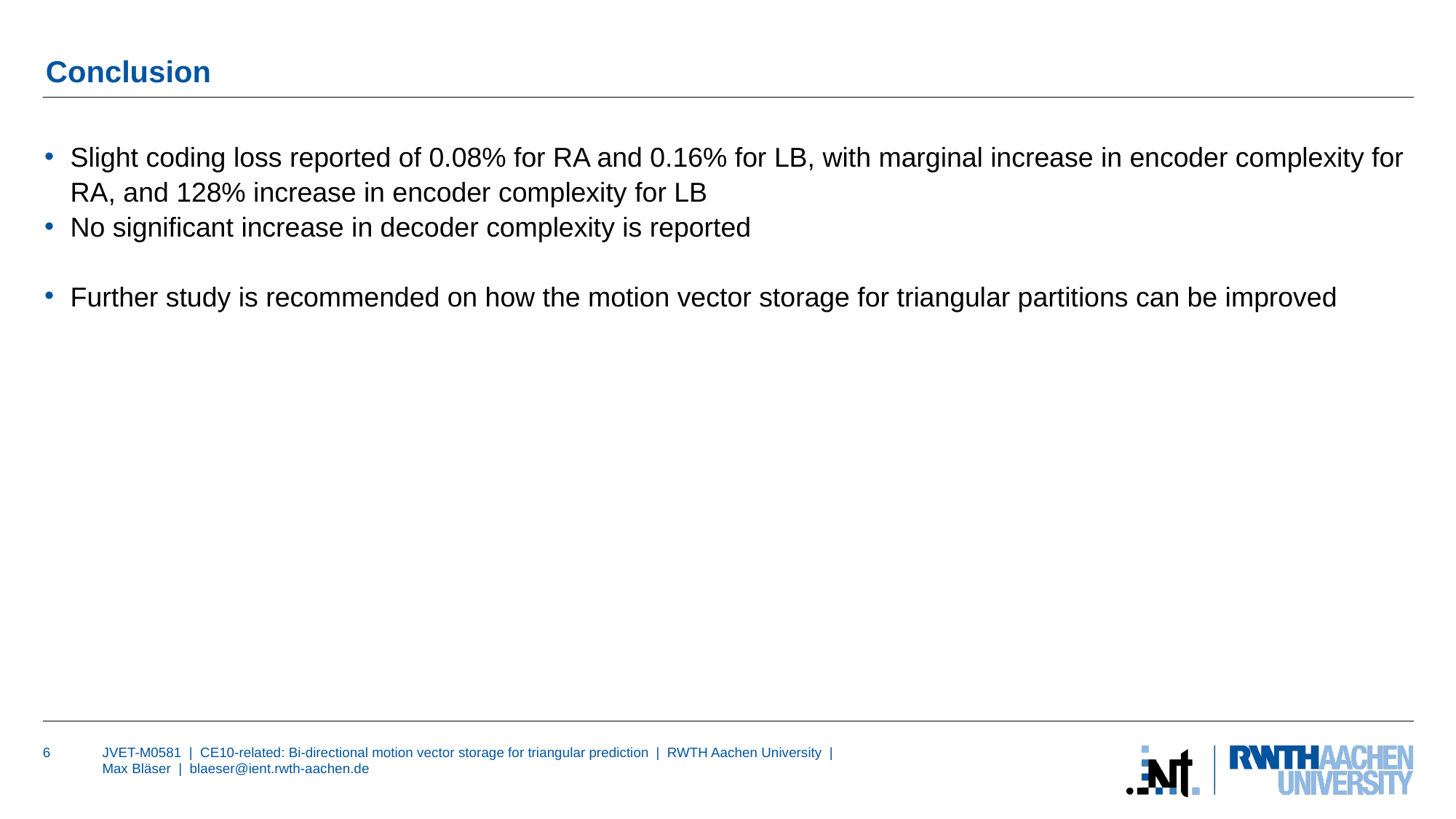

# Conclusion
Slight coding loss reported of 0.08% for RA and 0.16% for LB, with marginal increase in encoder complexity for RA, and 128% increase in encoder complexity for LB
No significant increase in decoder complexity is reported

Further study is recommended on how the motion vector storage for triangular partitions can be improved